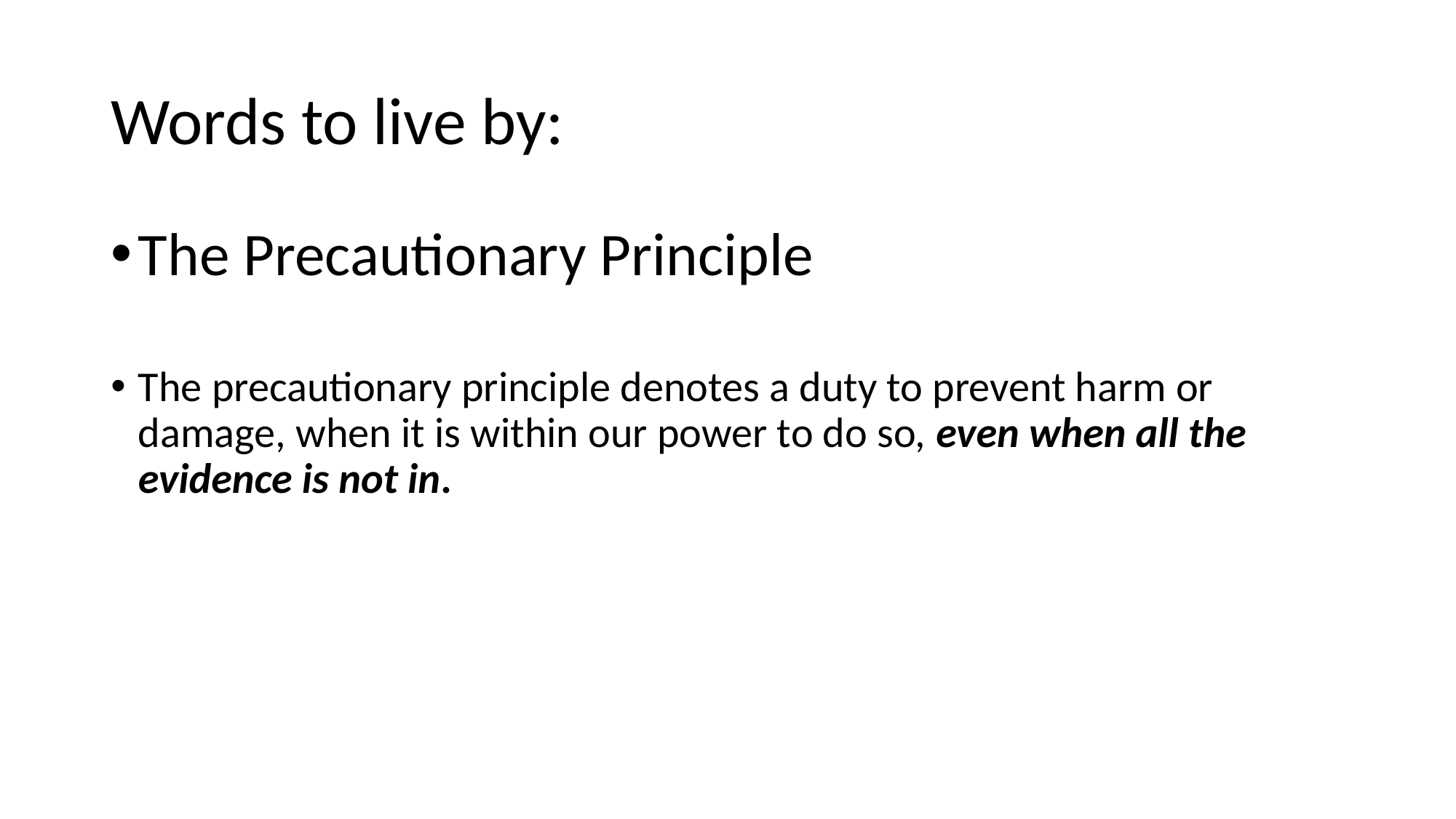

# Words to live by:
The Precautionary Principle

The precautionary principle denotes a duty to prevent harm or damage, when it is within our power to do so, even when all the evidence is not in.